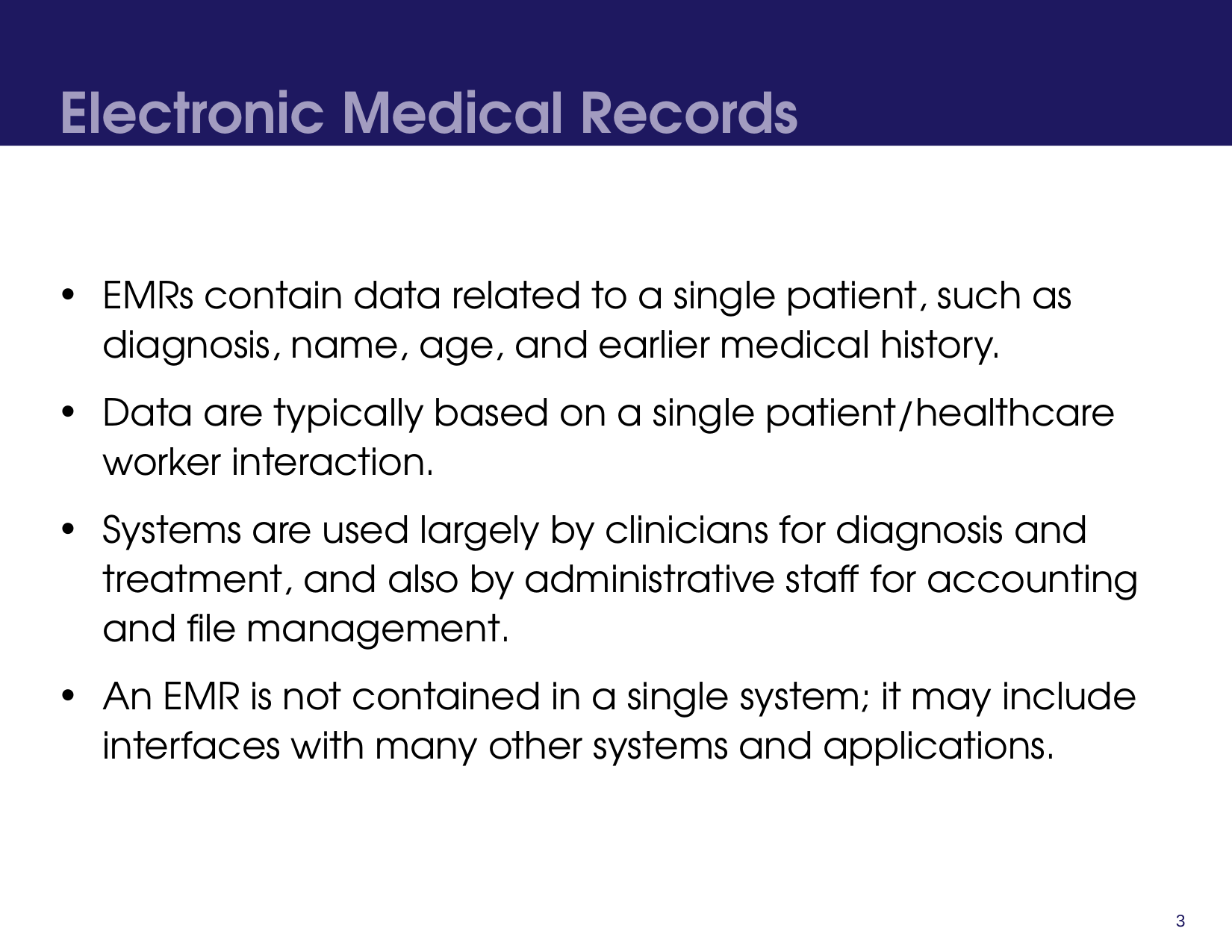

# Electronic Medical Records
EMRs contain data related to a single patient, such as diagnosis, name, age, and earlier medical history.
Data are typically based on a single patient/healthcare worker interaction.
Systems are used largely by clinicians for diagnosis and treatment, and also by administrative staff for accounting and file management.
An EMR is not contained in a single system; it may include interfaces with many other systems and applications.
3